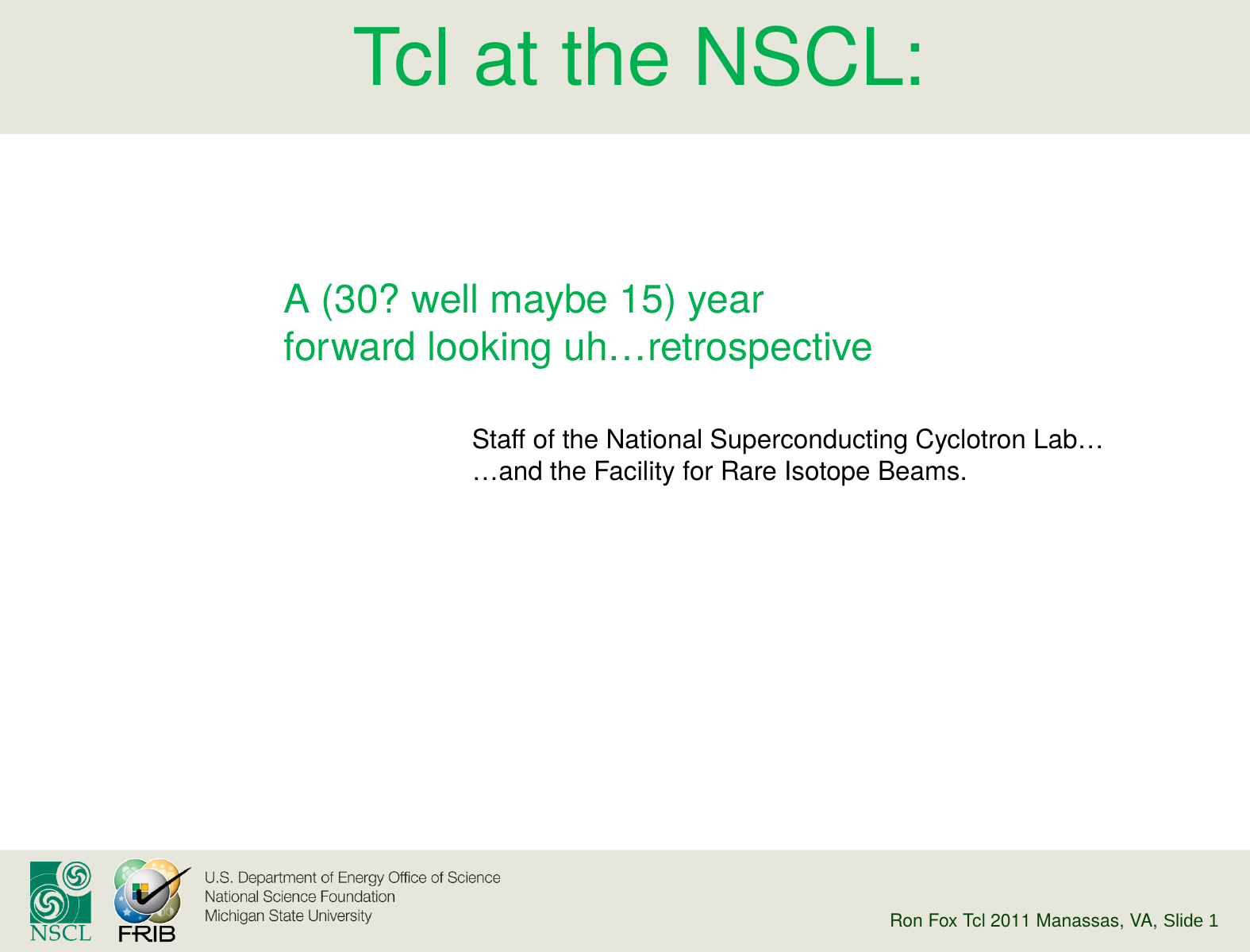

Tcl at the NSCL:
A (30? well maybe 15) year
forward looking uh…retrospective
Staff of the National Superconducting Cyclotron Lab…
…and the Facility for Rare Isotope Beams.